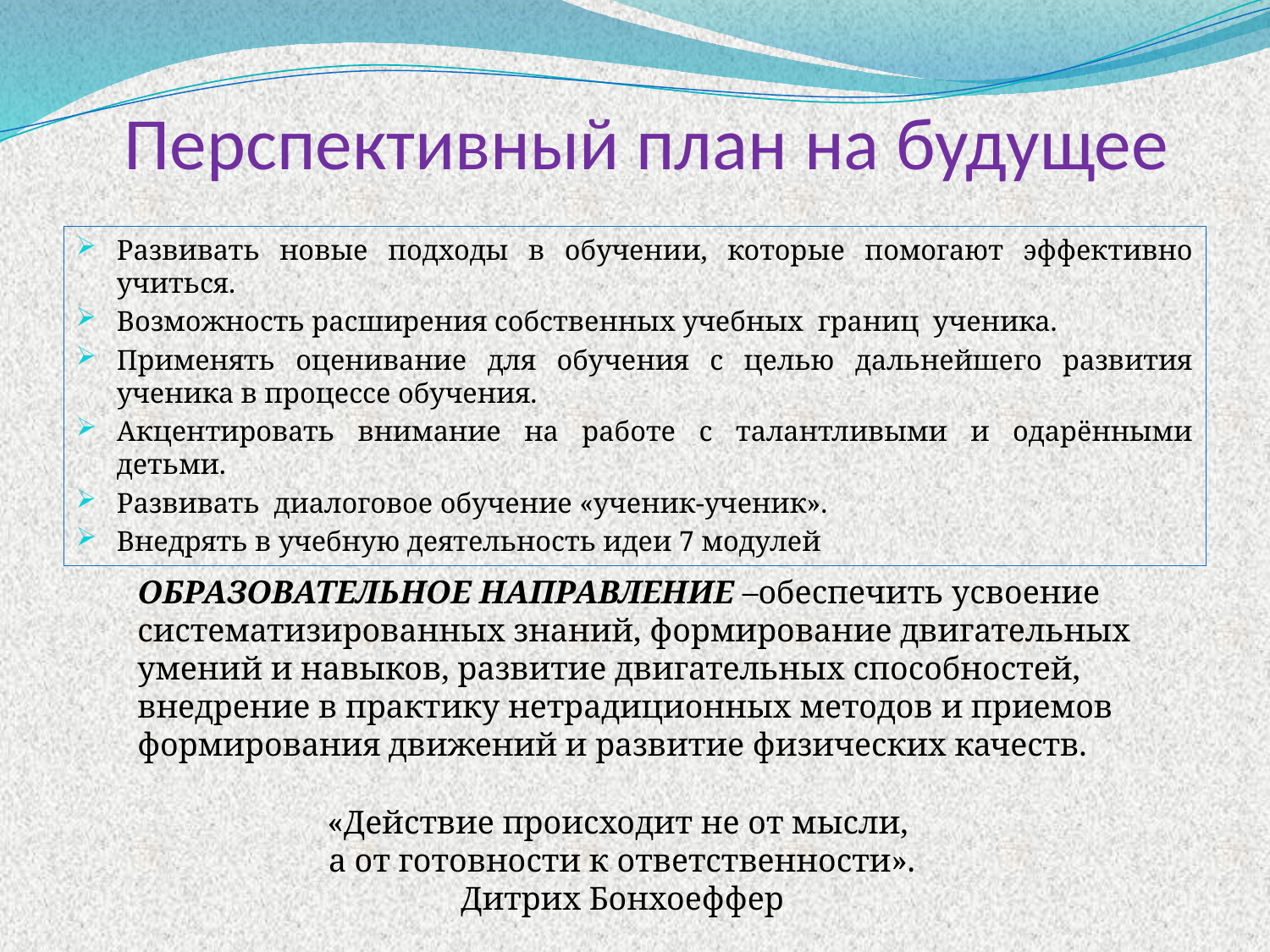

# Перспективный план на будущее
Развивать новые подходы в обучении, которые помогают эффективно учиться.
Возможность расширения собственных учебных  границ  ученика.
Применять оценивание для обучения с целью дальнейшего развития ученика в процессе обучения.
Акцентировать внимание на работе с талантливыми и одарёнными детьми.
Развивать  диалоговое обучение «ученик-ученик».
Внедрять в учебную деятельность идеи 7 модулей

ОБРАЗОВАТЕЛЬНОЕ НАПРАВЛЕНИЕ –обеспечить усвоение систематизированных знаний, формирование двигательных умений и навыков, развитие двигательных способностей, внедрение в практику нетрадиционных методов и приемов формирования движений и развитие физических качеств.
«Действие происходит не от мысли,
а от готовности к ответственности».
Дитрих Бонхоеффер